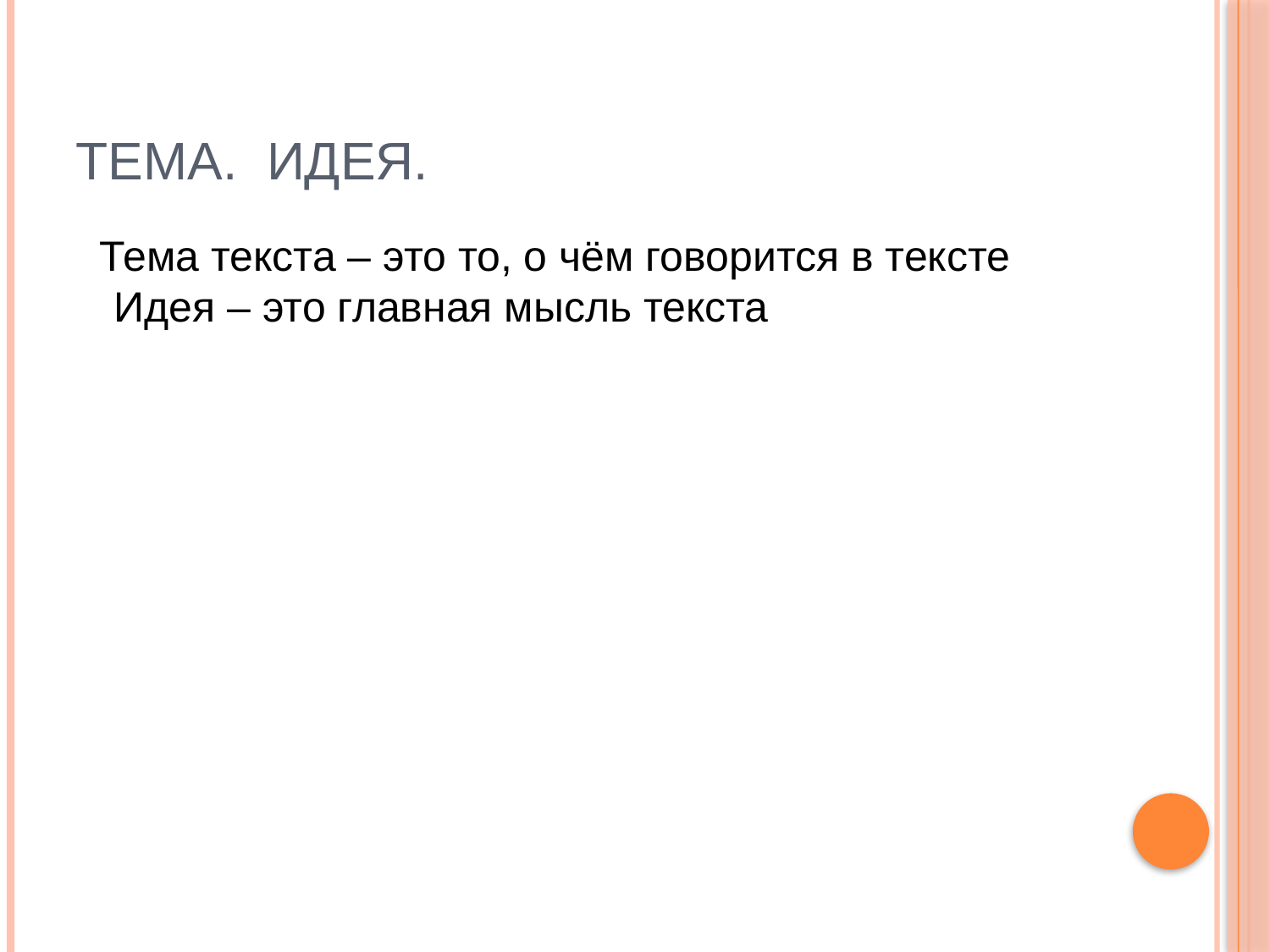

# Тема.  Идея.
  Тема текста – это то, о чём говорится в тексте Идея – это главная мысль текста